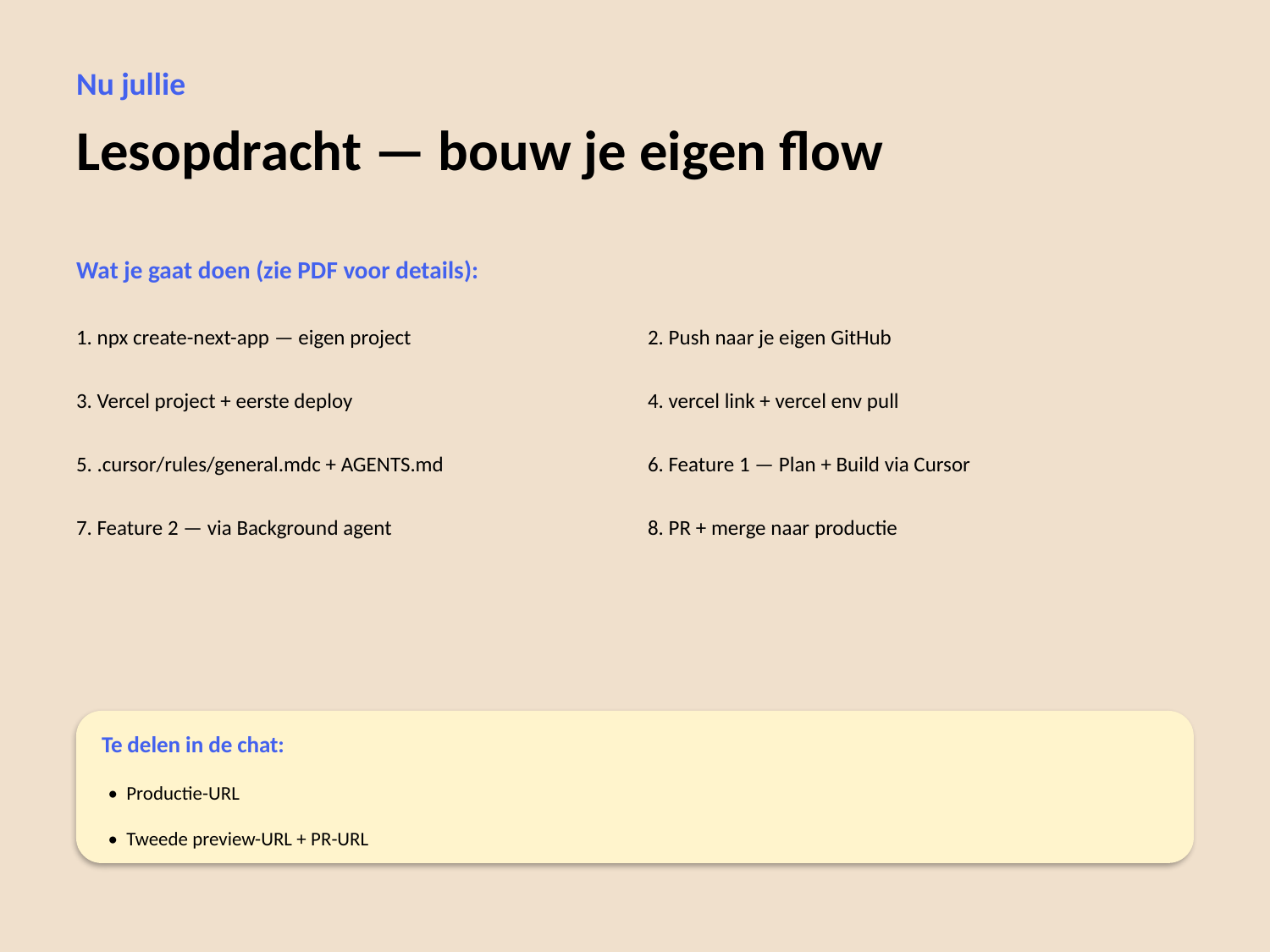

Nu jullie
Lesopdracht — bouw je eigen flow
Wat je gaat doen (zie PDF voor details):
1. npx create-next-app — eigen project
2. Push naar je eigen GitHub
3. Vercel project + eerste deploy
4. vercel link + vercel env pull
5. .cursor/rules/general.mdc + AGENTS.md
6. Feature 1 — Plan + Build via Cursor
7. Feature 2 — via Background agent
8. PR + merge naar productie

Te delen in de chat:
•  Productie-URL
•  Tweede preview-URL + PR-URL